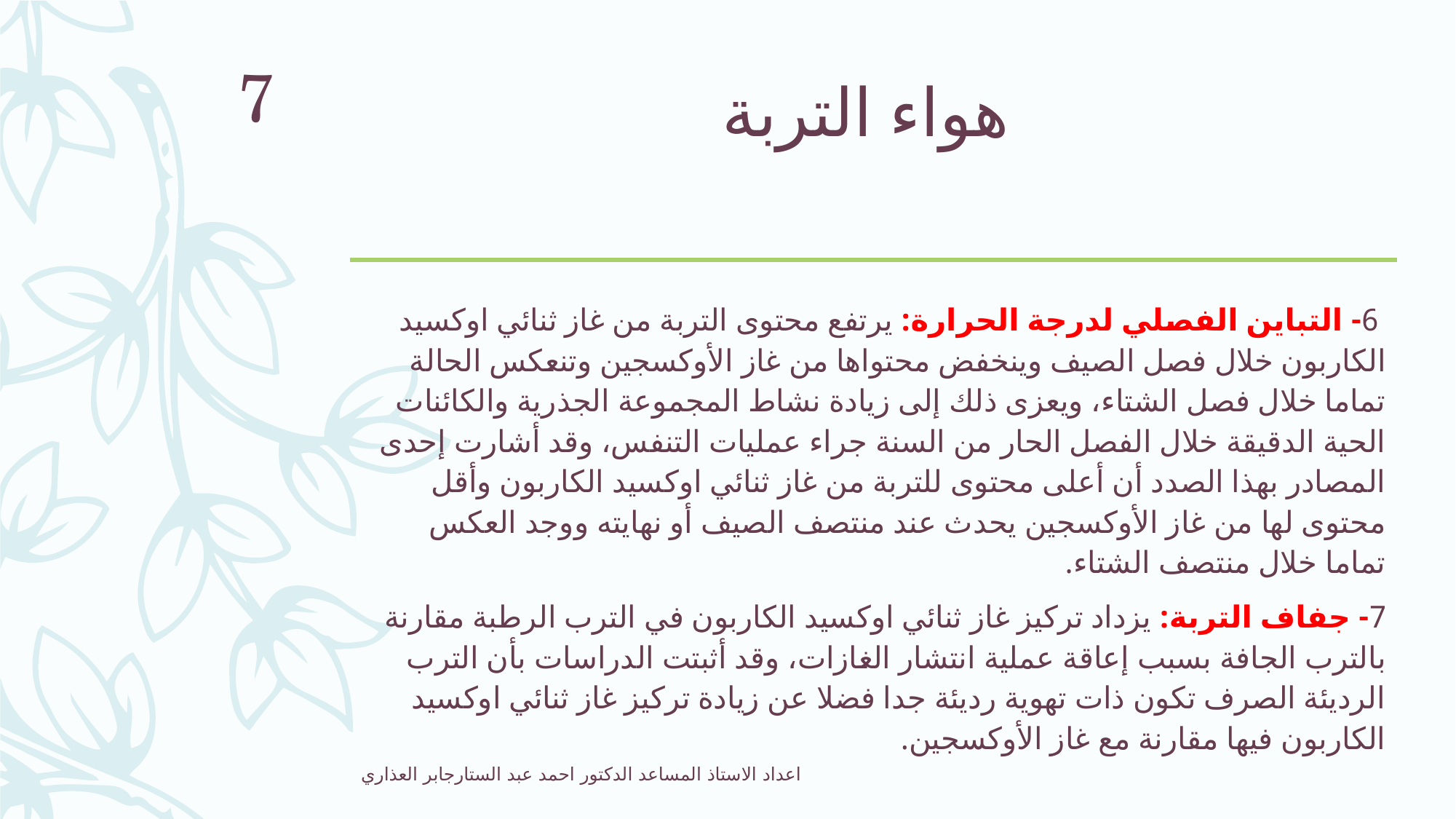

# هواء التربة
7
 6- التباين الفصلي لدرجة الحرارة: يرتفع محتوى التربة من غاز ثنائي اوكسيد الكاربون خلال فصل الصيف وينخفض محتواها من غاز الأوكسجين وتنعكس الحالة تماما خلال فصل الشتاء، ويعزى ذلك إلى زيادة نشاط المجموعة الجذرية والكائنات الحية الدقيقة خلال الفصل الحار من السنة جراء عمليات التنفس، وقد أشارت إحدى المصادر بهذا الصدد أن أعلى محتوى للتربة من غاز ثنائي اوكسيد الكاربون وأقل محتوى لها من غاز الأوكسجين يحدث عند منتصف الصيف أو نهايته ووجد العكس تماما خلال منتصف الشتاء.
7- جفاف التربة: يزداد تركيز غاز ثنائي اوكسيد الكاربون في الترب الرطبة مقارنة بالترب الجافة بسبب إعاقة عملية انتشار الغازات، وقد أثبتت الدراسات بأن الترب الرديئة الصرف تكون ذات تهوية رديئة جدا فضلا عن زيادة تركيز غاز ثنائي اوكسيد الكاربون فيها مقارنة مع غاز الأوكسجين.

اعداد الاستاذ المساعد الدكتور احمد عبد الستارجابر العذاري